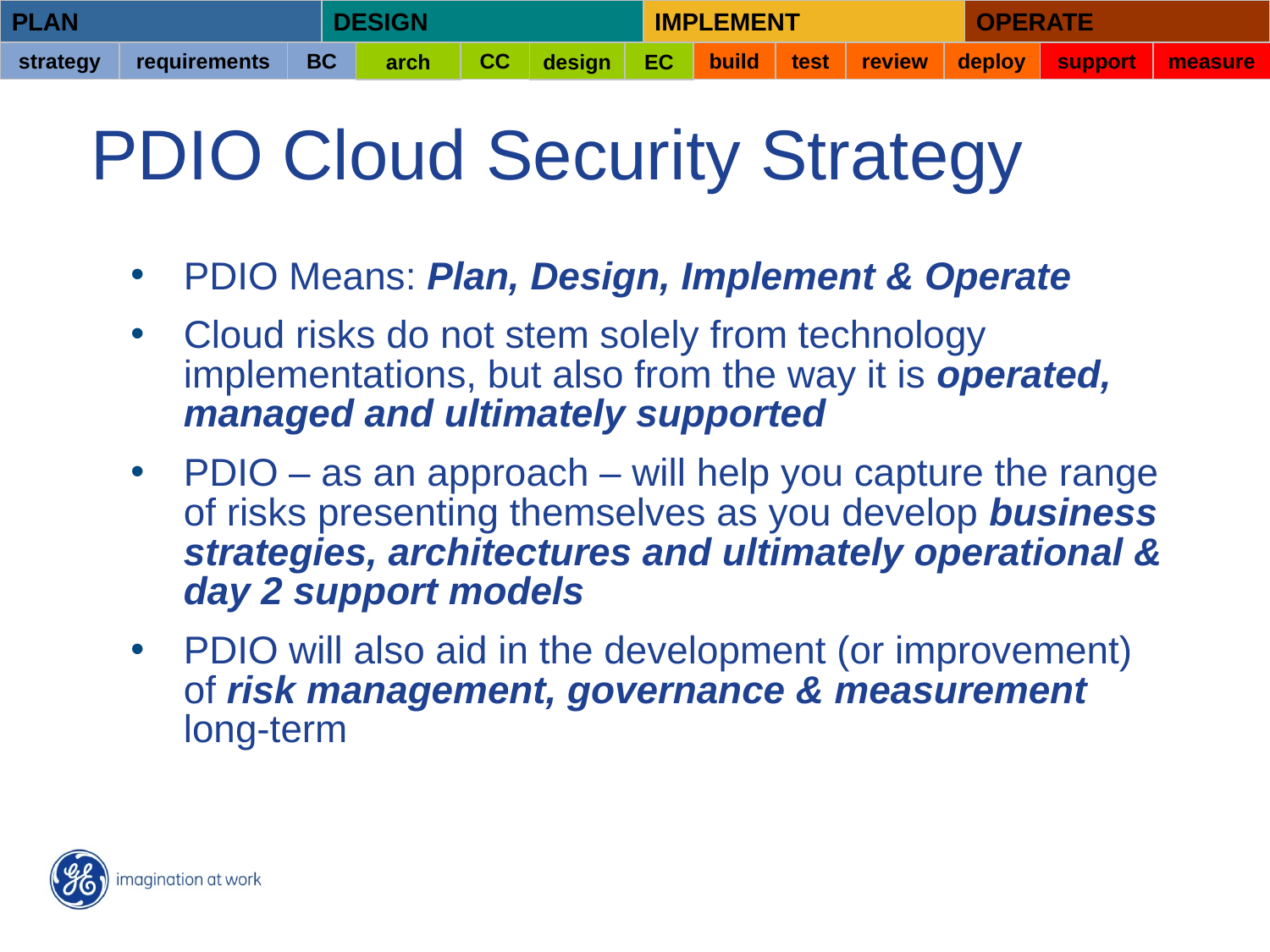

PLAN
DESIGN
IMPLEMENT
OPERATE
strategy
requirements
BC
CC
build
test
review
deploy
support
measure
arch
design
EC
# PDIO Cloud Security Strategy
PDIO Means: Plan, Design, Implement & Operate
Cloud risks do not stem solely from technology implementations, but also from the way it is operated, managed and ultimately supported
PDIO – as an approach – will help you capture the range of risks presenting themselves as you develop business strategies, architectures and ultimately operational & day 2 support models
PDIO will also aid in the development (or improvement) of risk management, governance & measurement long-term